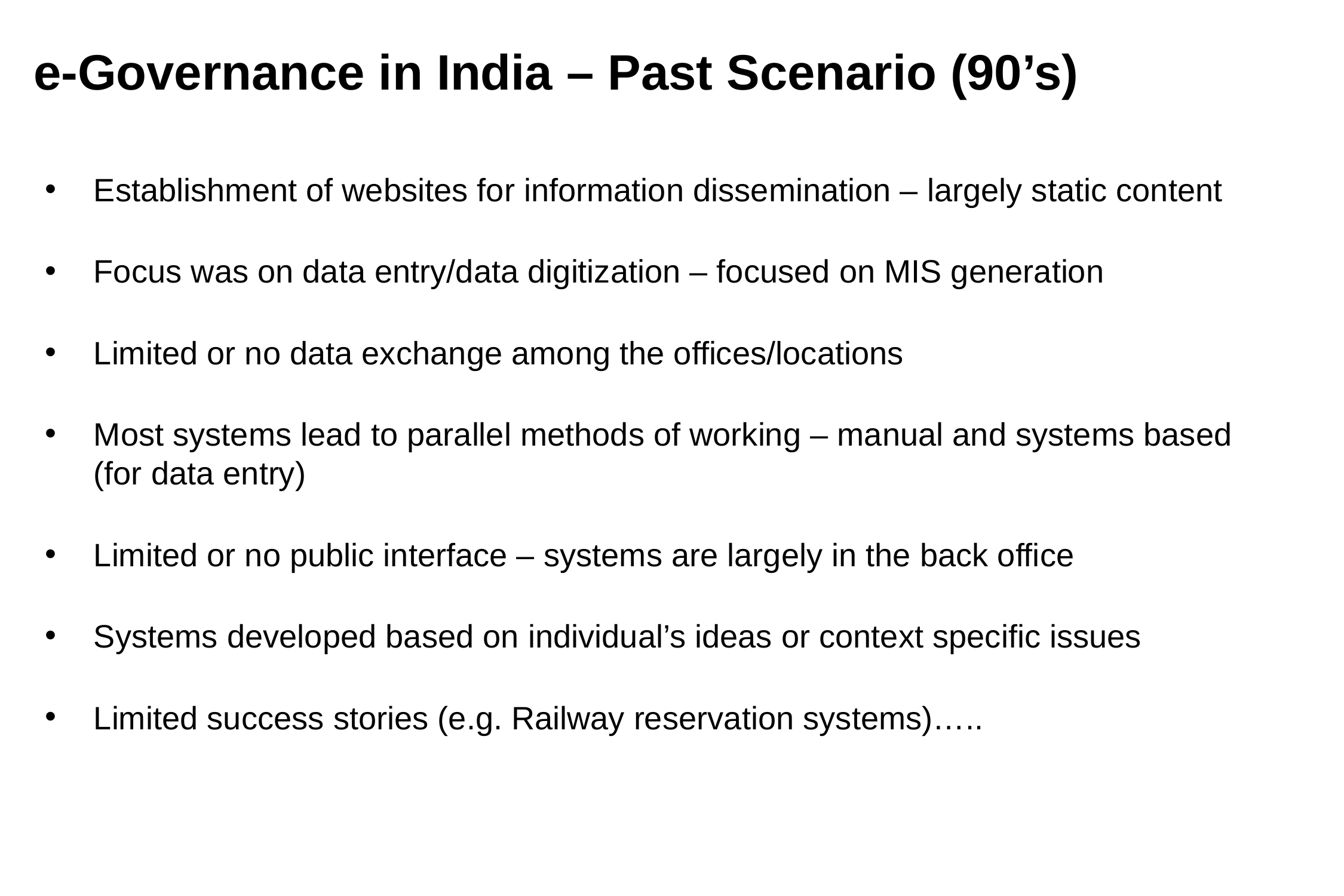

# e-Governance in India – Past Scenario (90’s)
Establishment of websites for information dissemination – largely static content
Focus was on data entry/data digitization – focused on MIS generation
Limited or no data exchange among the offices/locations
Most systems lead to parallel methods of working – manual and systems based (for data entry)
Limited or no public interface – systems are largely in the back office
Systems developed based on individual’s ideas or context specific issues
Limited success stories (e.g. Railway reservation systems)…..